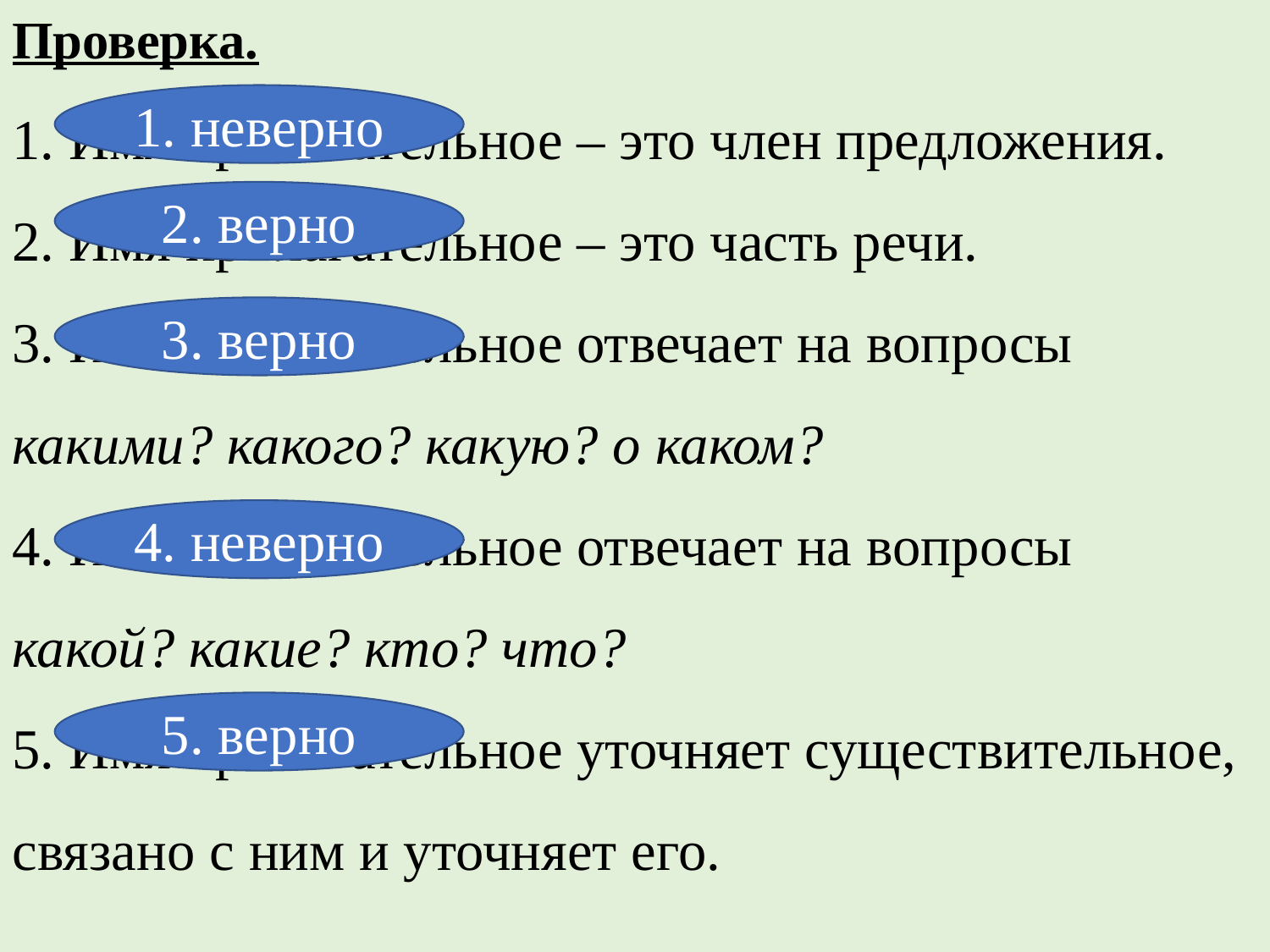

Проверка.
1. Имя прилагательное – это член предложения.
2. Имя прилагательное – это часть речи.
3. Имя прилагательное отвечает на вопросы какими? какого? какую? о каком?
4. Имя прилагательное отвечает на вопросы
какой? какие? кто? что?
5. Имя прилагательное уточняет существительное, связано с ним и уточняет его.
1. неверно
2. верно
3. верно
4. неверно
5. верно